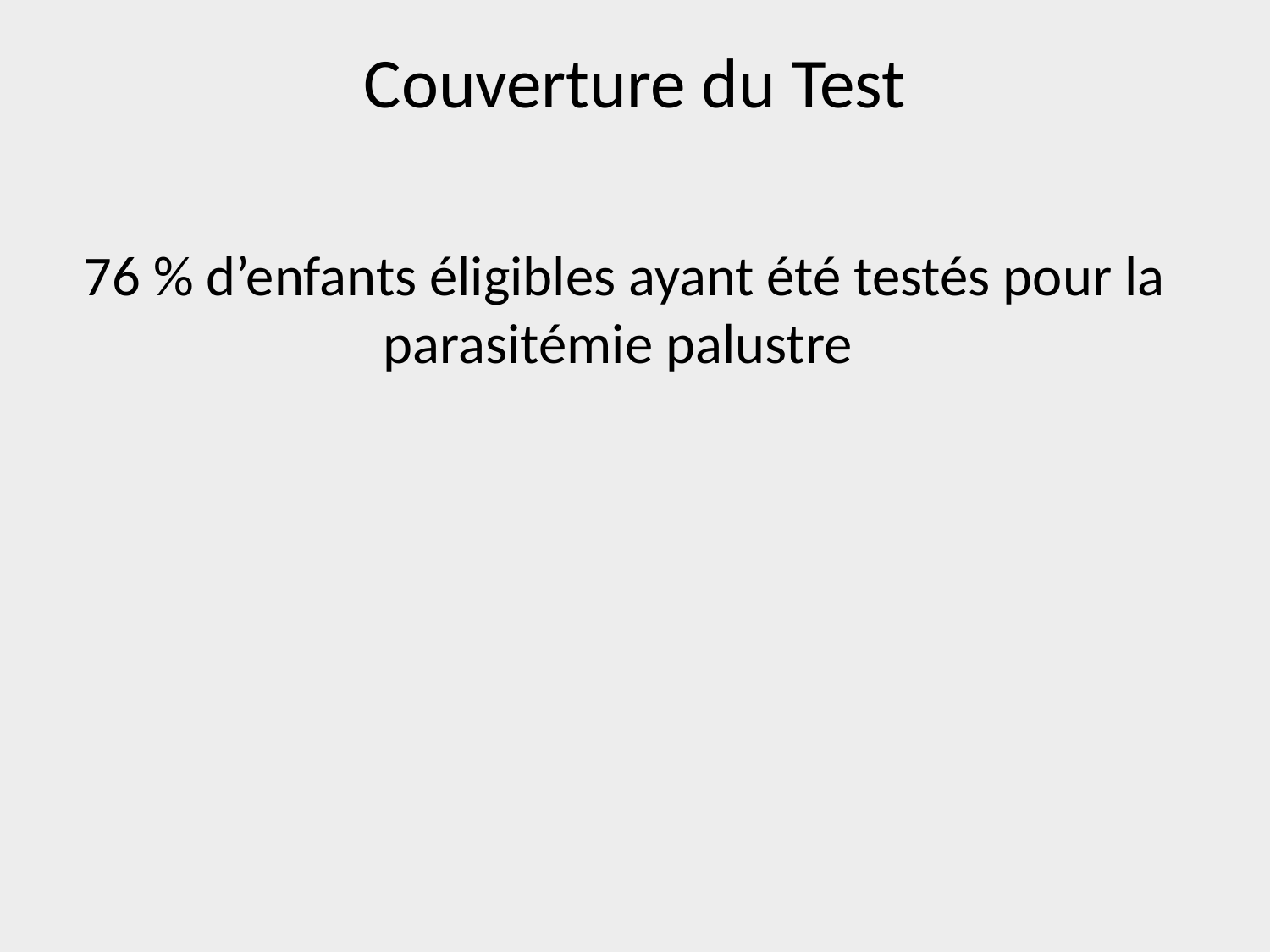

# Couverture du Test
76 % d’enfants éligibles ayant été testés pour la parasitémie palustre